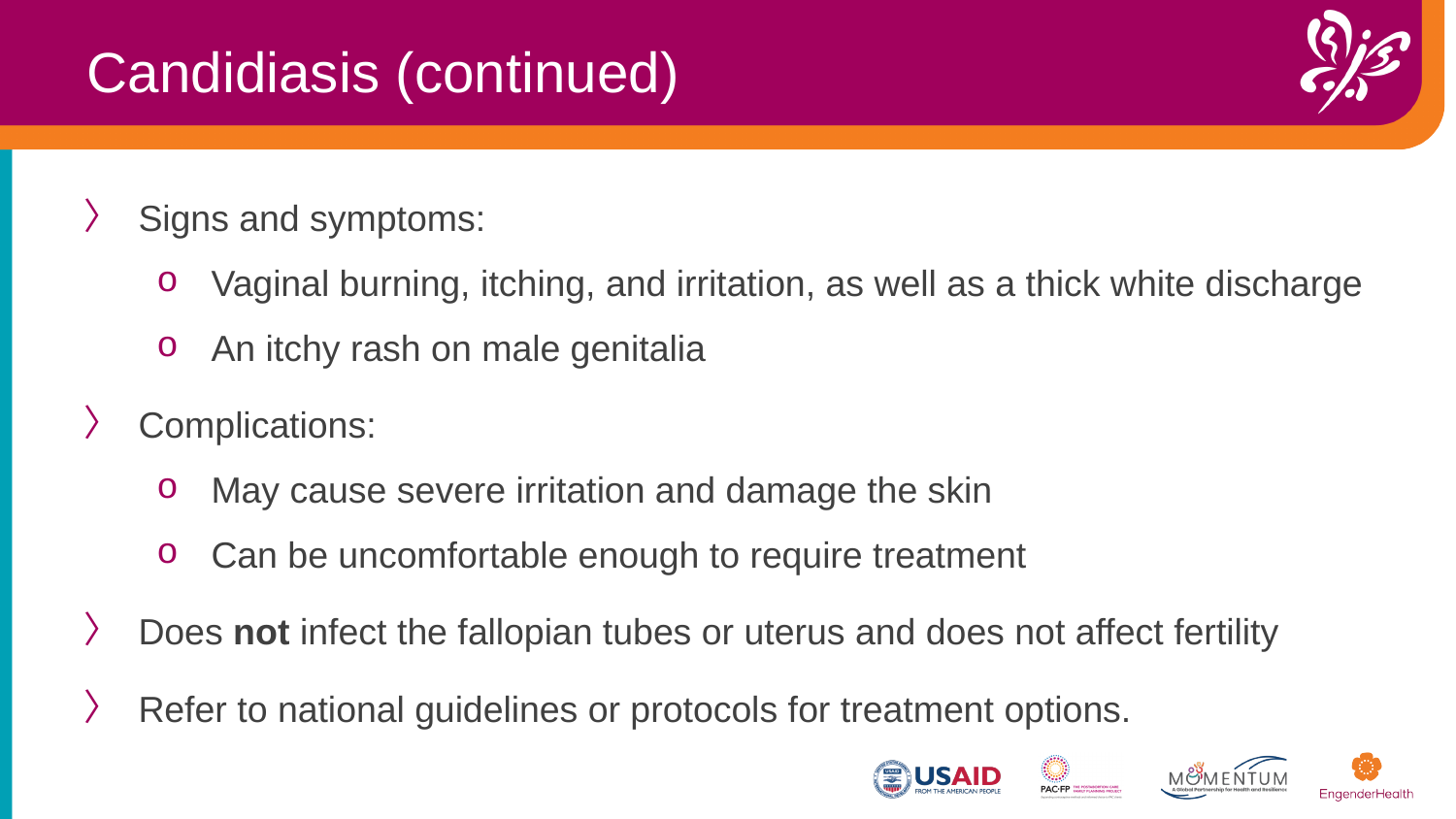

Candidiasis (continued)
Signs and symptoms:
Vaginal burning, itching, and irritation, as well as a thick white discharge
An itchy rash on male genitalia​
Complications:
May cause severe irritation and damage the skin
Can be uncomfortable enough to require treatment
Does not infect the fallopian tubes or uterus and does not affect fertility
​Refer to national guidelines or protocols for treatment options.